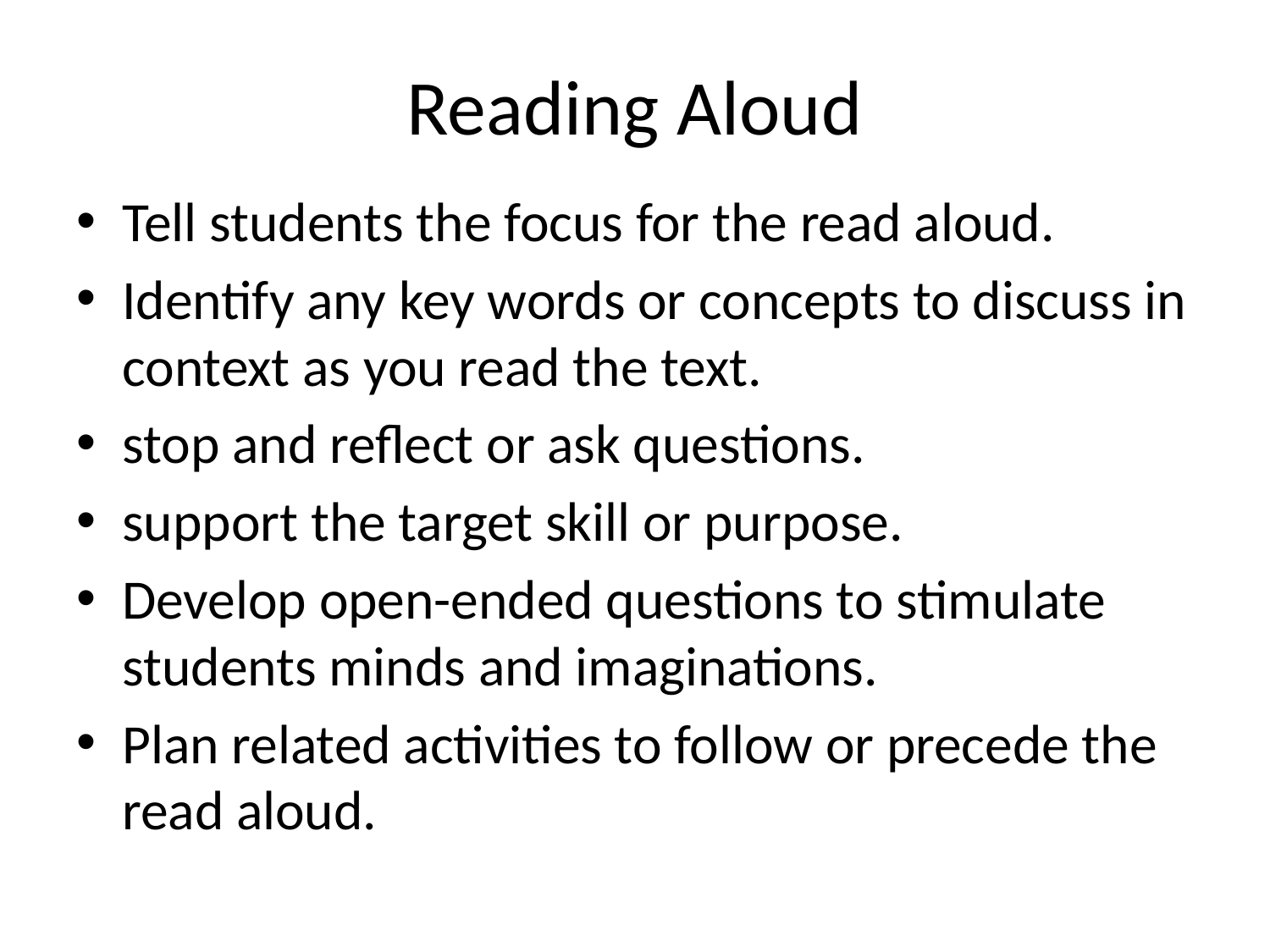

# Reading Aloud
Tell students the focus for the read aloud.
Identify any key words or concepts to discuss in context as you read the text.
stop and reflect or ask questions.
support the target skill or purpose.
Develop open-ended questions to stimulate students minds and imaginations.
Plan related activities to follow or precede the read aloud.